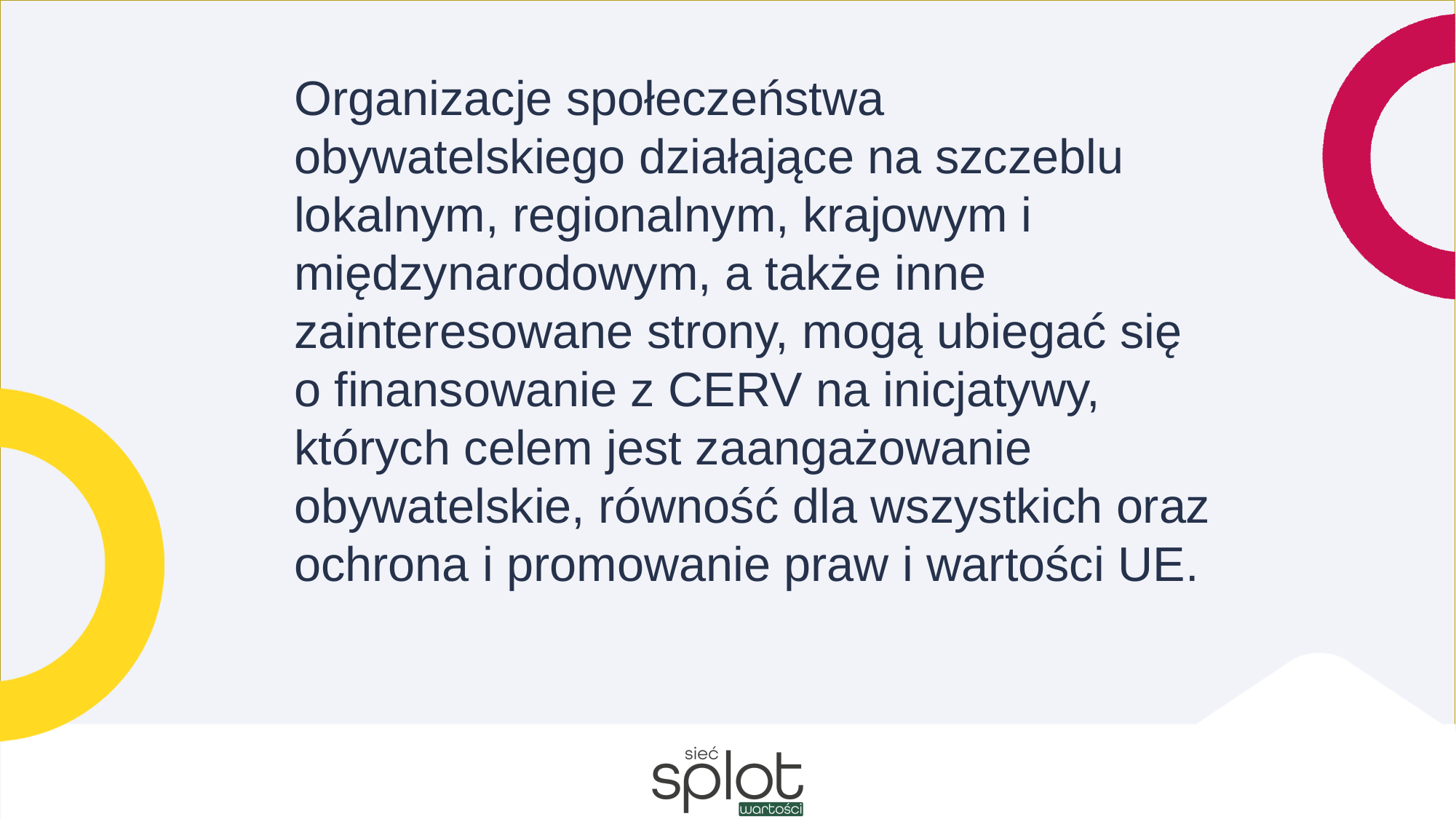

Organizacje społeczeństwa obywatelskiego działające na szczeblu lokalnym, regionalnym, krajowym i międzynarodowym, a także inne zainteresowane strony, mogą ubiegać się o finansowanie z CERV na inicjatywy, których celem jest zaangażowanie obywatelskie, równość dla wszystkich oraz ochrona i promowanie praw i wartości UE.